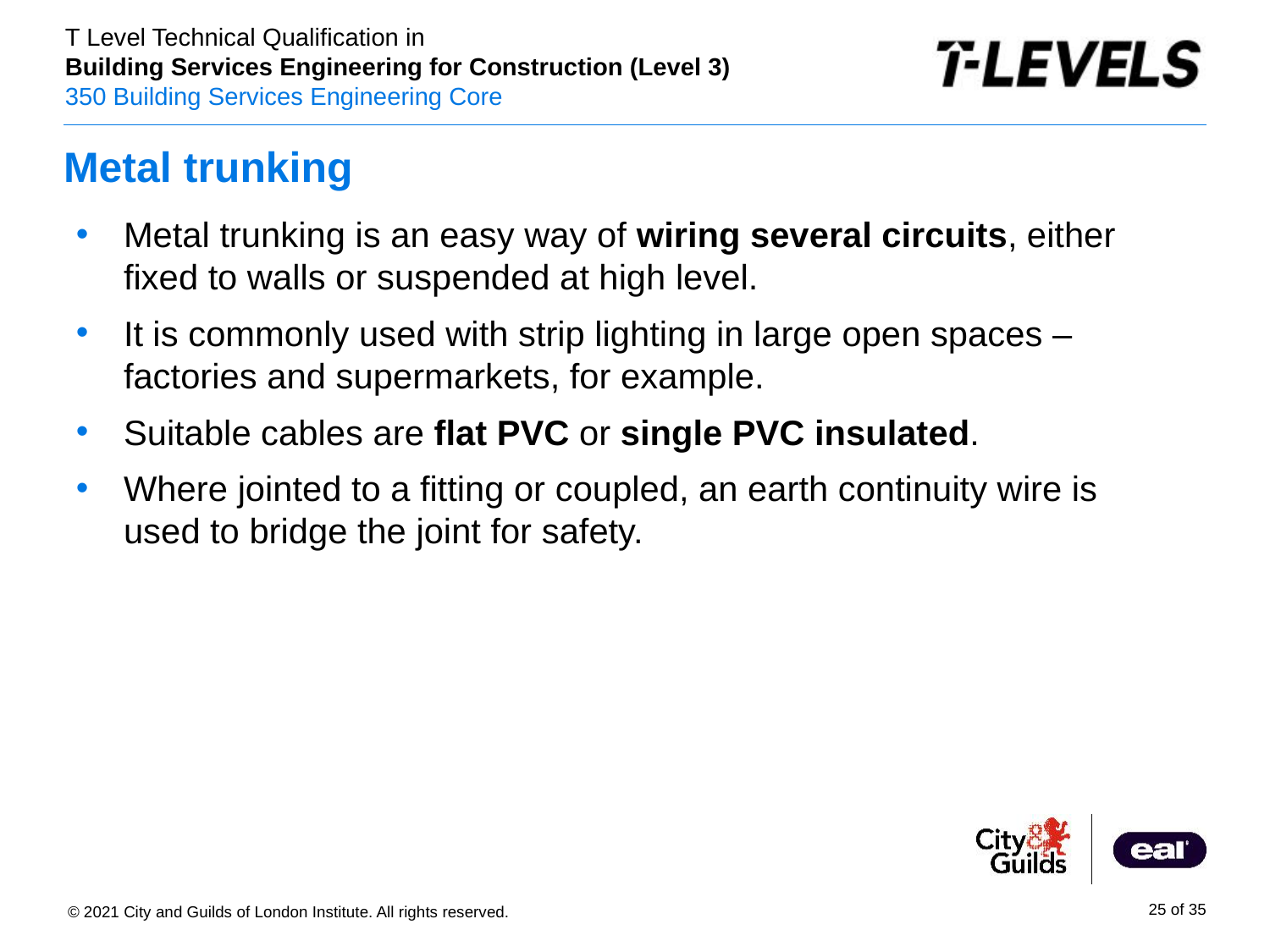

# Metal trunking
Metal trunking is an easy way of wiring several circuits, either fixed to walls or suspended at high level.
It is commonly used with strip lighting in large open spaces – factories and supermarkets, for example.
Suitable cables are flat PVC or single PVC insulated.
Where jointed to a fitting or coupled, an earth continuity wire is used to bridge the joint for safety.